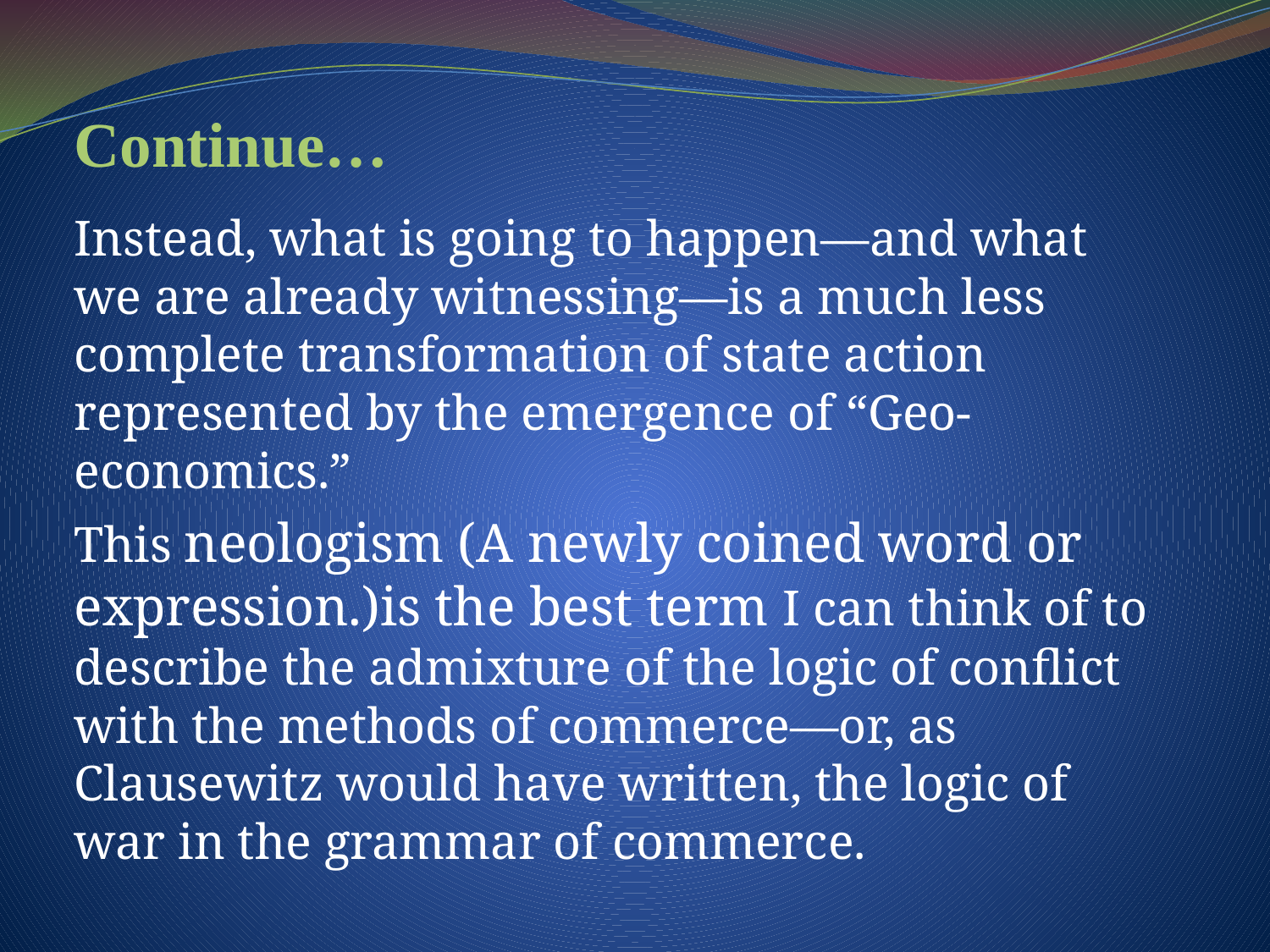

# Continue…
Instead, what is going to happen—and what we are already witnessing—is a much less complete transformation of state action represented by the emergence of “Geo-economics.”
This neologism (A newly coined word or expression.)is the best term I can think of to describe the admixture of the logic of conflict with the methods of commerce—or, as Clausewitz would have written, the logic of war in the grammar of commerce.